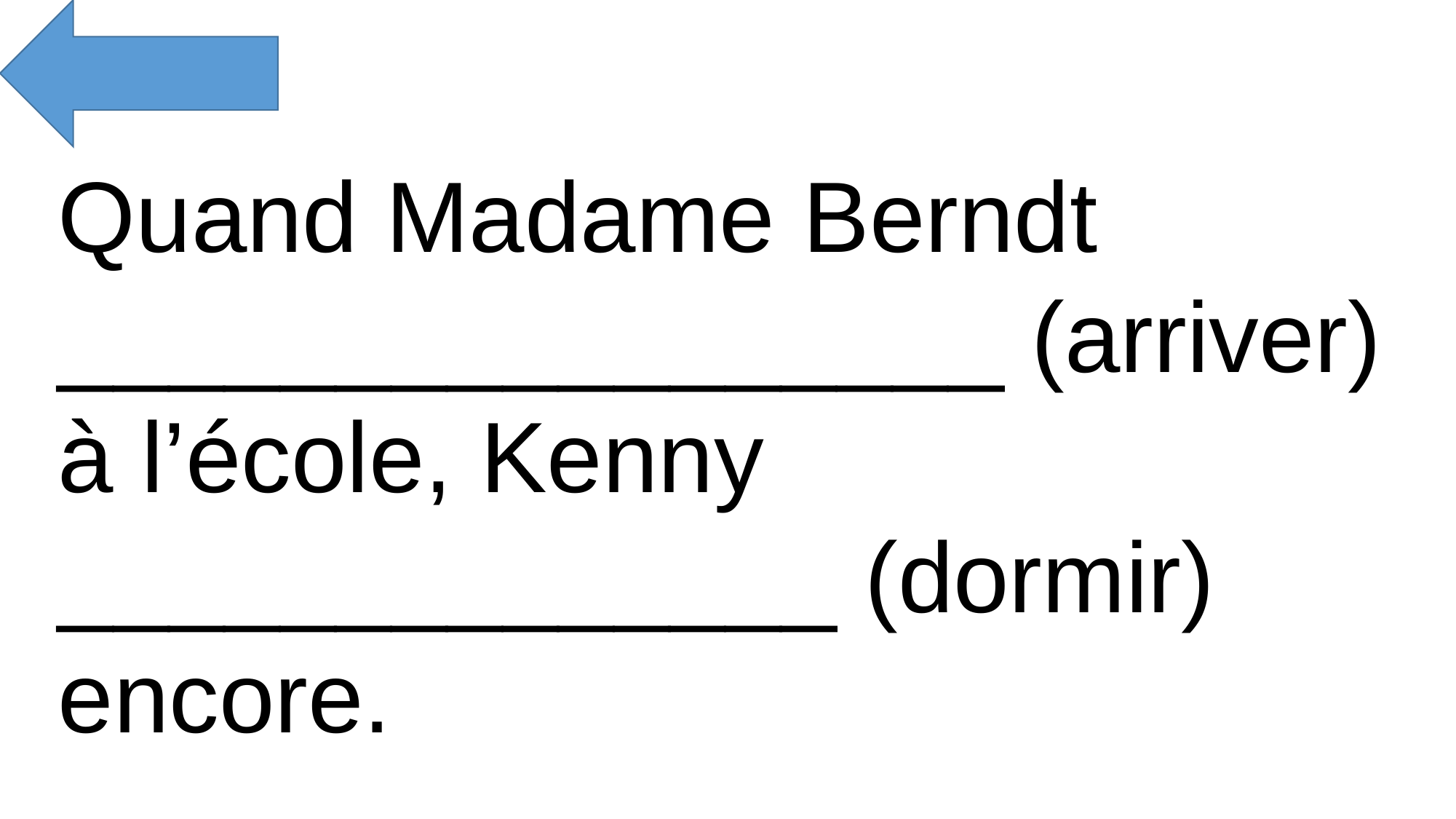

Quand Madame Berndt _________________ (arriver) à l’école, Kenny ______________ (dormir) encore.